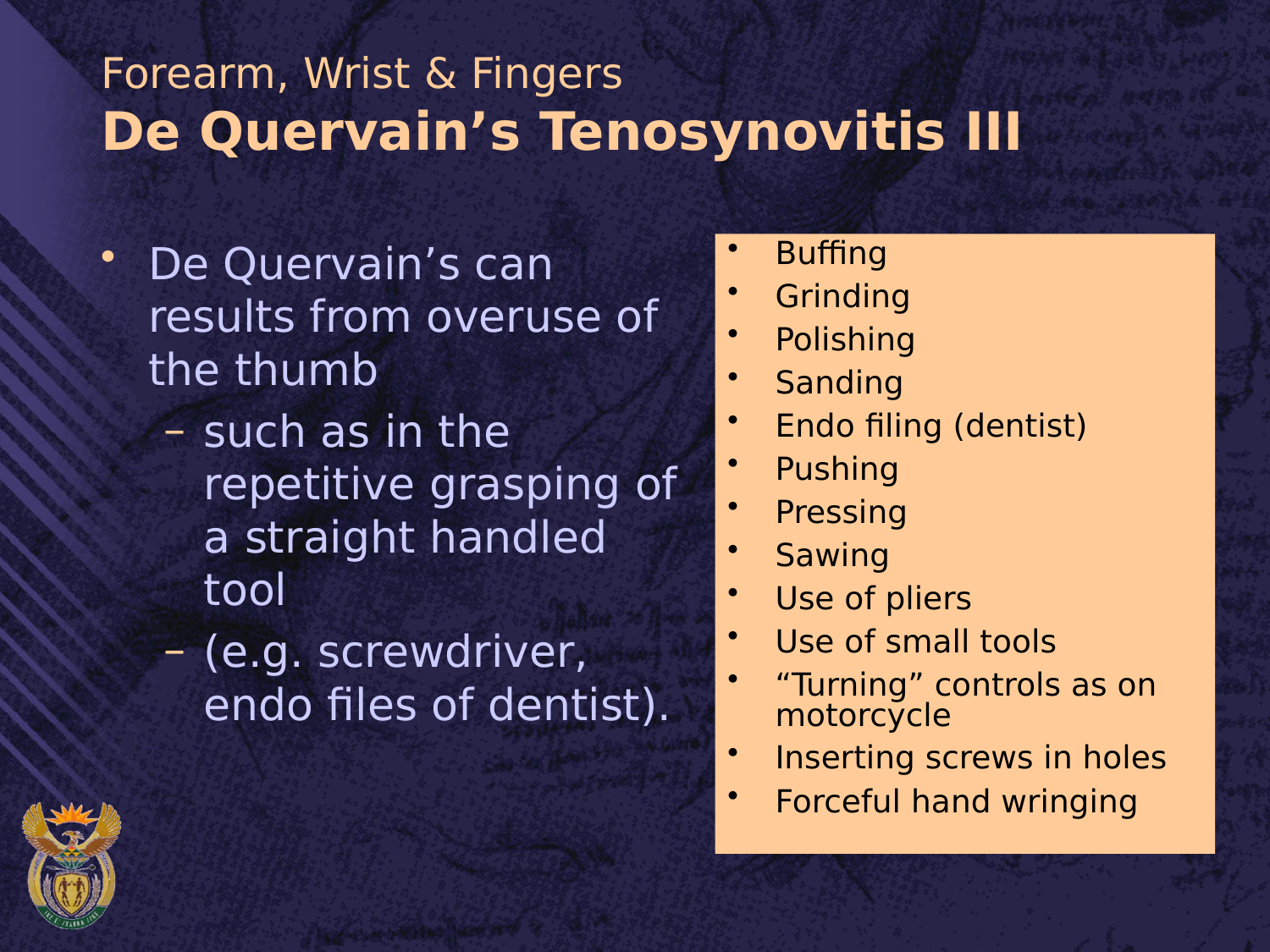

# Forearm, Wrist & Fingers De Quervain’s Tenosynovitis III
De Quervain’s can results from overuse of the thumb
such as in the repetitive grasping of a straight handled tool
(e.g. screwdriver, endo files of dentist).
Buffing
Grinding
Polishing
Sanding
Endo filing (dentist)
Pushing
Pressing
Sawing
Use of pliers
Use of small tools
“Turning” controls as on motorcycle
Inserting screws in holes
Forceful hand wringing